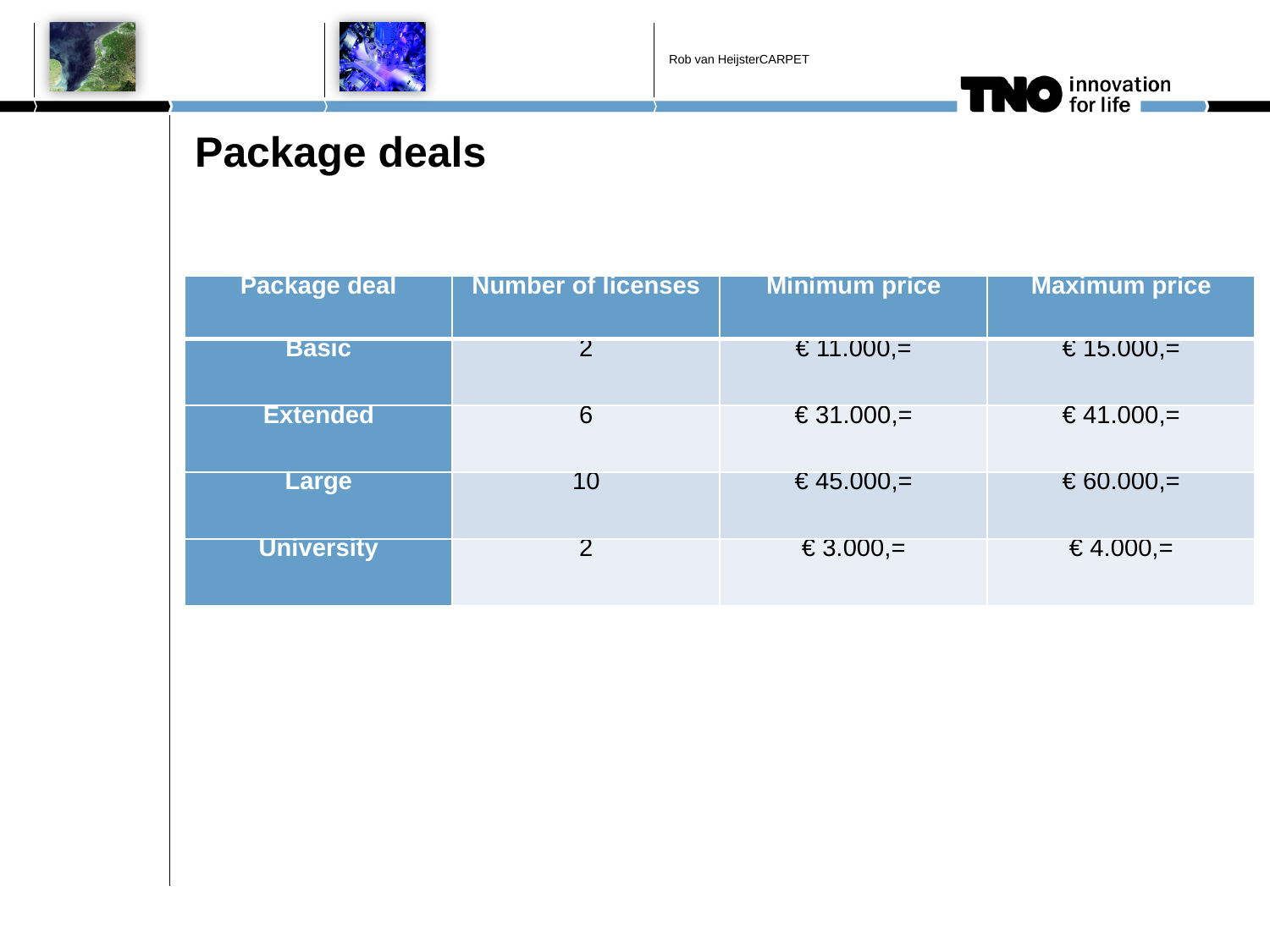

Rob van Heijster
CARPET
# Package deals
| Package deal | Number of licenses | Minimum price | Maximum price |
| --- | --- | --- | --- |
| Basic | 2 | € 11.000,= | € 15.000,= |
| Extended | 6 | € 31.000,= | € 41.000,= |
| Large | 10 | € 45.000,= | € 60.000,= |
| University | 2 | € 3.000,= | € 4.000,= |